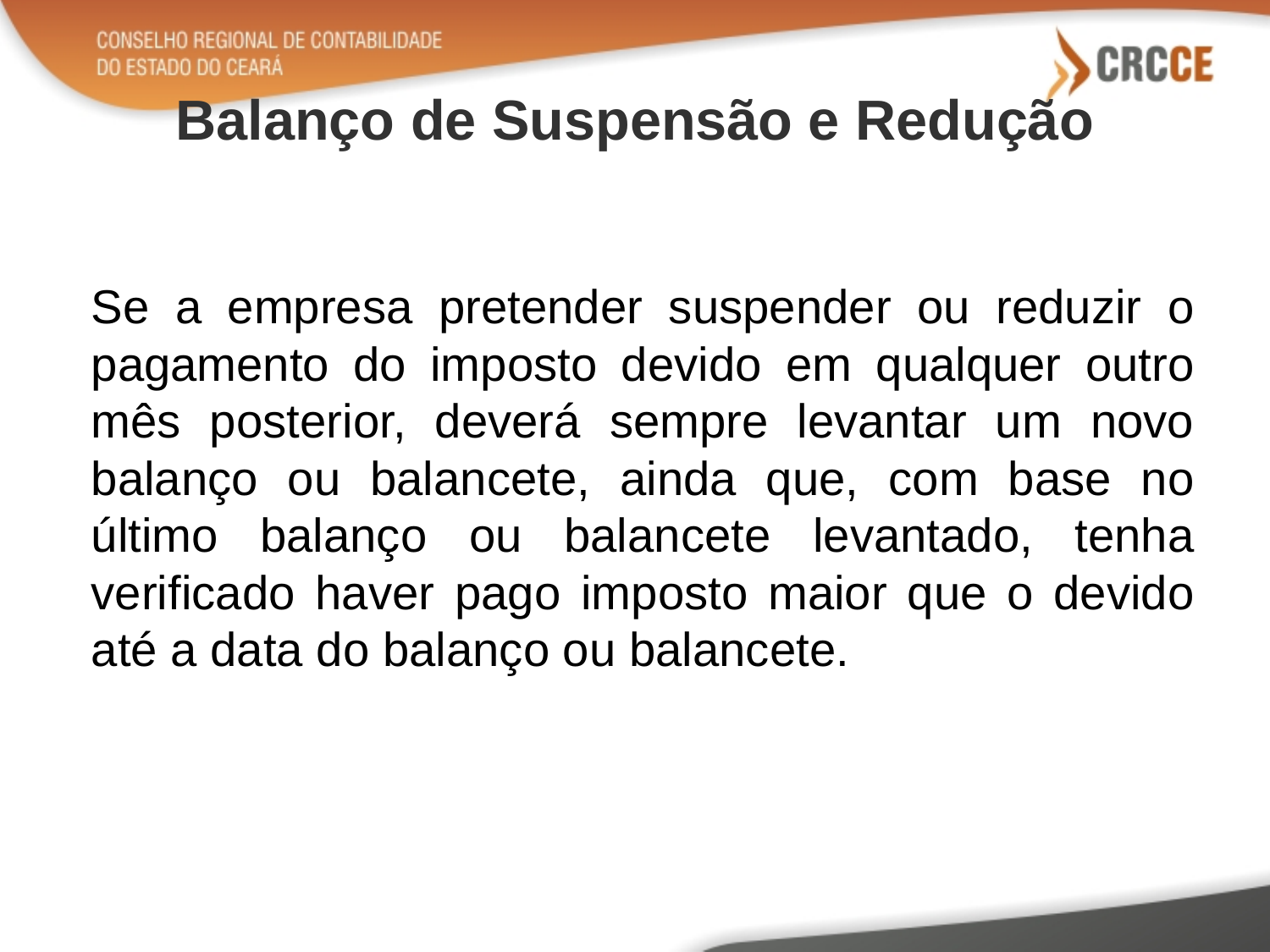

# Balanço de Suspensão e Redução

Se a empresa pretender suspender ou reduzir o pagamento do imposto devido em qualquer outro mês posterior, deverá sempre levantar um novo balanço ou balancete, ainda que, com base no último balanço ou balancete levantado, tenha verificado haver pago imposto maior que o devido até a data do balanço ou balancete.